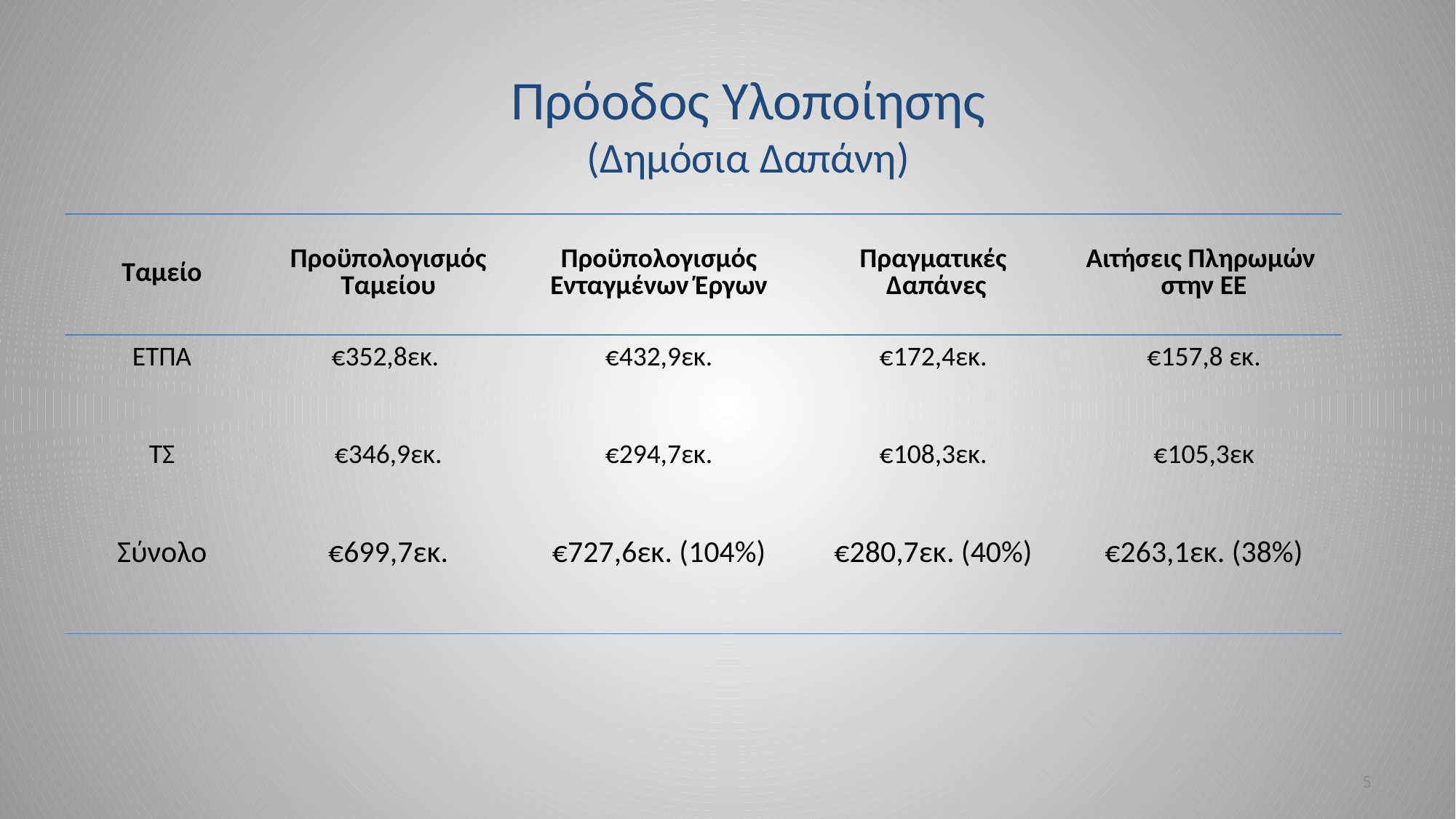

# Πρόοδος Υλοποίησης (Δημόσια Δαπάνη)
| Ταμείο | Προϋπολογισμός Ταμείου | Προϋπολογισμός Ενταγμένων Έργων | Πραγματικές Δαπάνες | Αιτήσεις Πληρωμών στην ΕΕ |
| --- | --- | --- | --- | --- |
| ΕΤΠΑ | €352,8εκ. | €432,9εκ. | €172,4εκ. | €157,8 εκ. |
|  |  |  |  |  |
| ΤΣ | €346,9εκ. | €294,7εκ. | €108,3εκ. | €105,3εκ |
|  |  |  |  |  |
| Σύνολο | €699,7εκ. | €727,6εκ. (104%) | €280,7εκ. (40%) | €263,1εκ. (38%) |
|  |  |  |  |  |
5